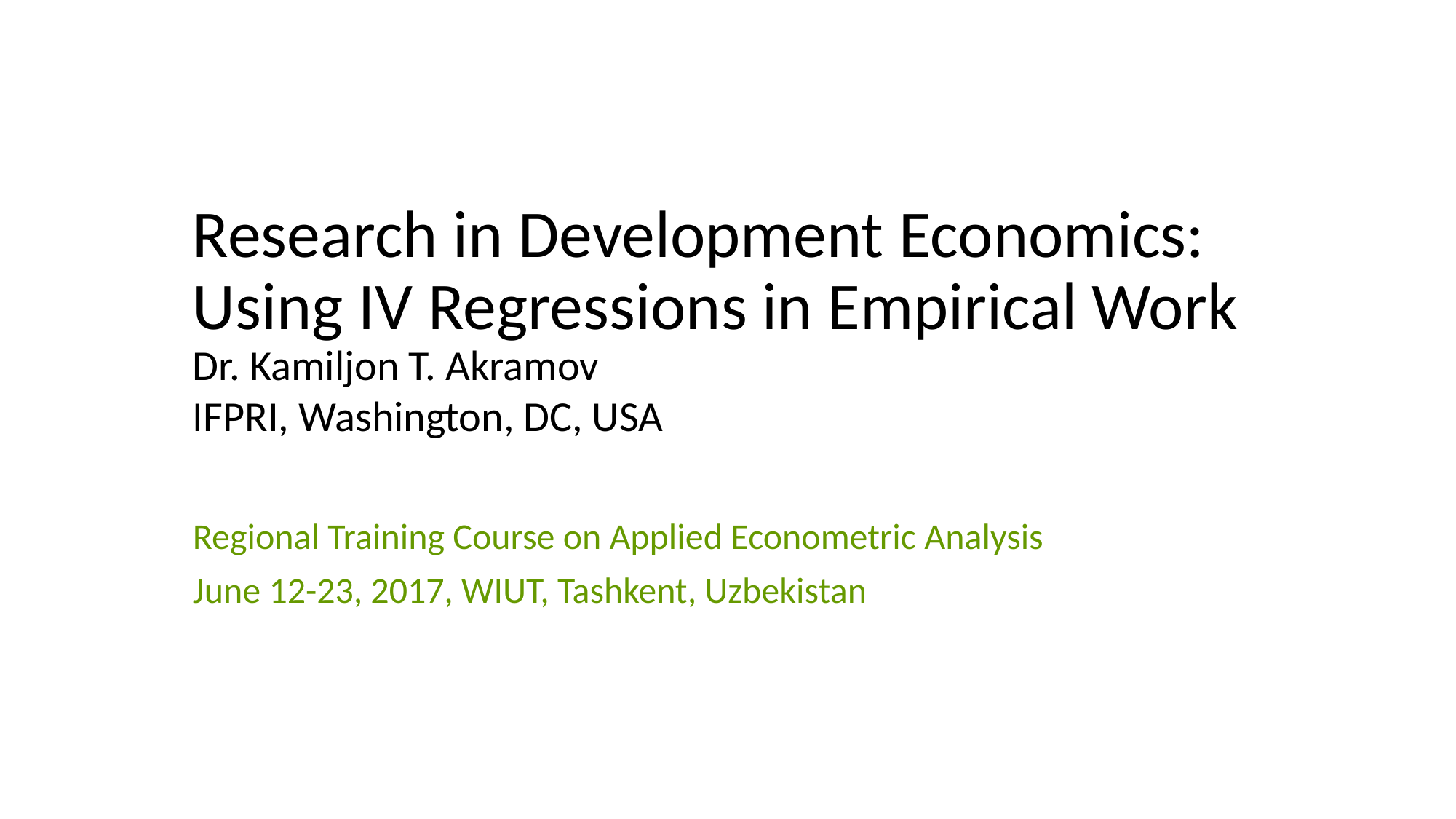

# Research in Development Economics: Using IV Regressions in Empirical Work Dr. Kamiljon T. Akramov IFPRI, Washington, DC, USA
Regional Training Course on Applied Econometric Analysis
June 12-23, 2017, WIUT, Tashkent, Uzbekistan